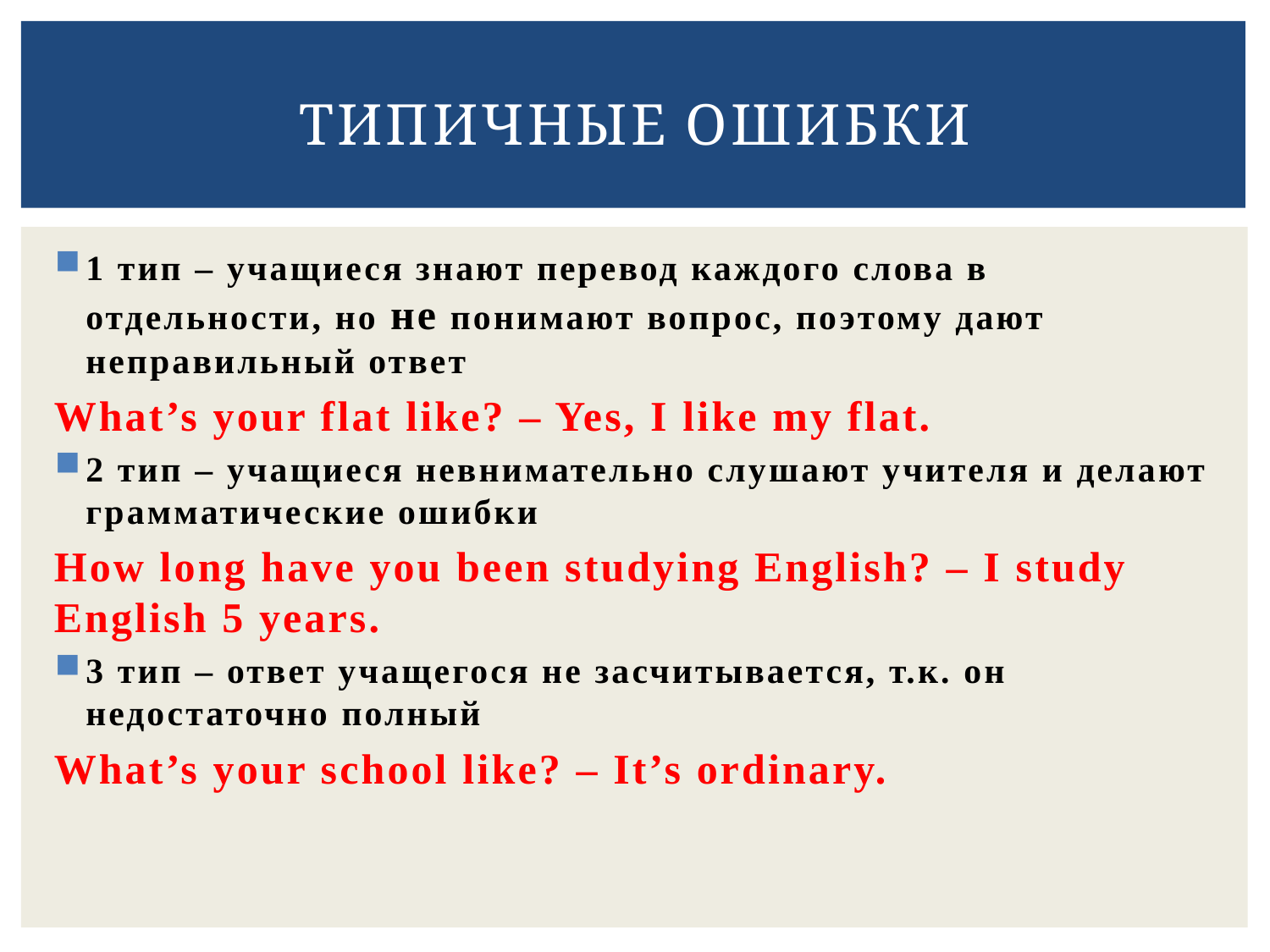

# Типичные ошибки
1 тип – учащиеся знают перевод каждого слова в отдельности, но не понимают вопрос, поэтому дают неправильный ответ
What’s your flat like? – Yes, I like my flat.
2 тип – учащиеся невнимательно слушают учителя и делают грамматические ошибки
How long have you been studying English? – I study English 5 years.
3 тип – ответ учащегося не засчитывается, т.к. он недостаточно полный
What’s your school like? – It’s ordinary.